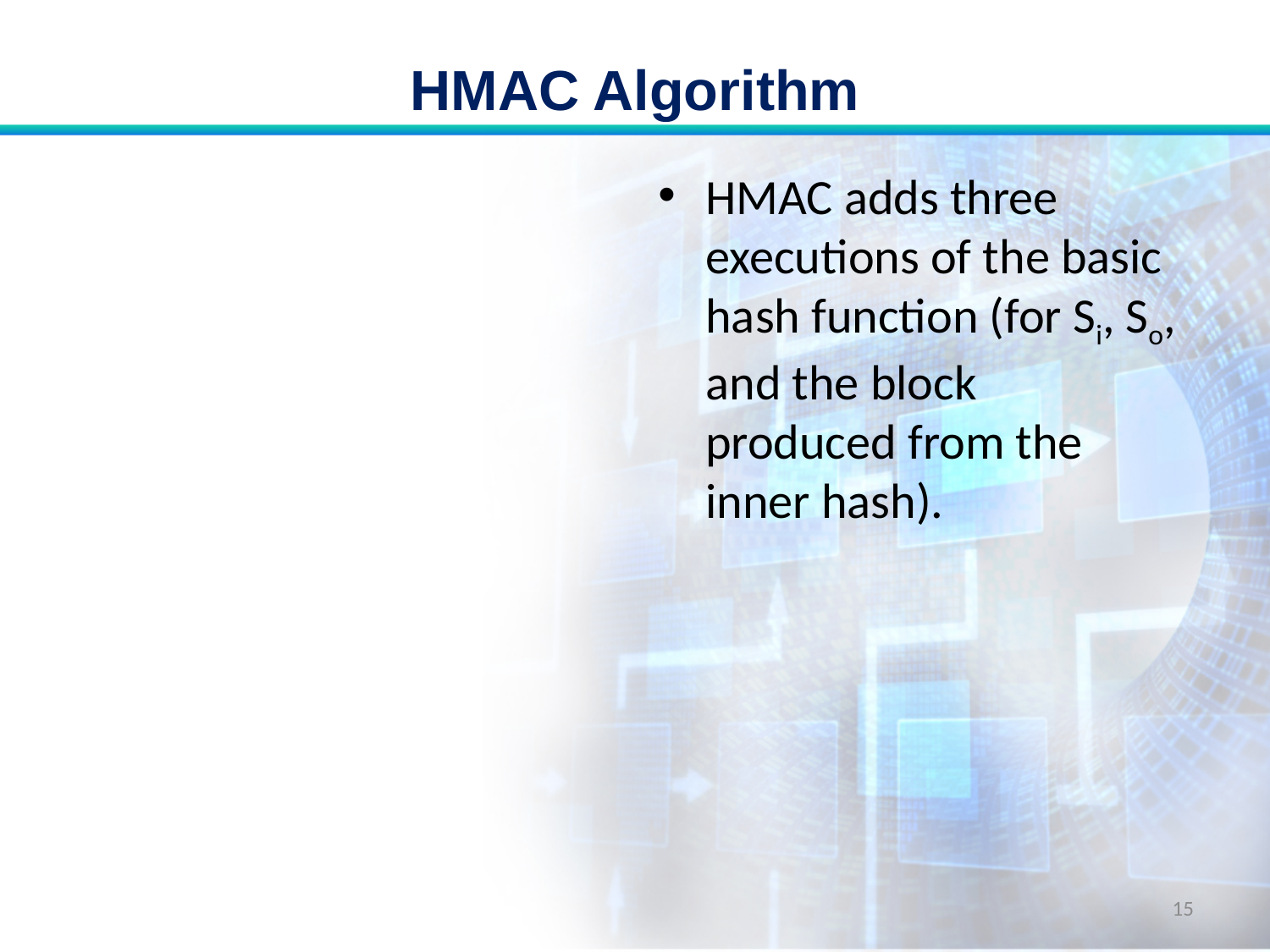

# HMAC Algorithm
HMAC adds three executions of the basic hash function (for Si, So, and the block produced from the inner hash).
15